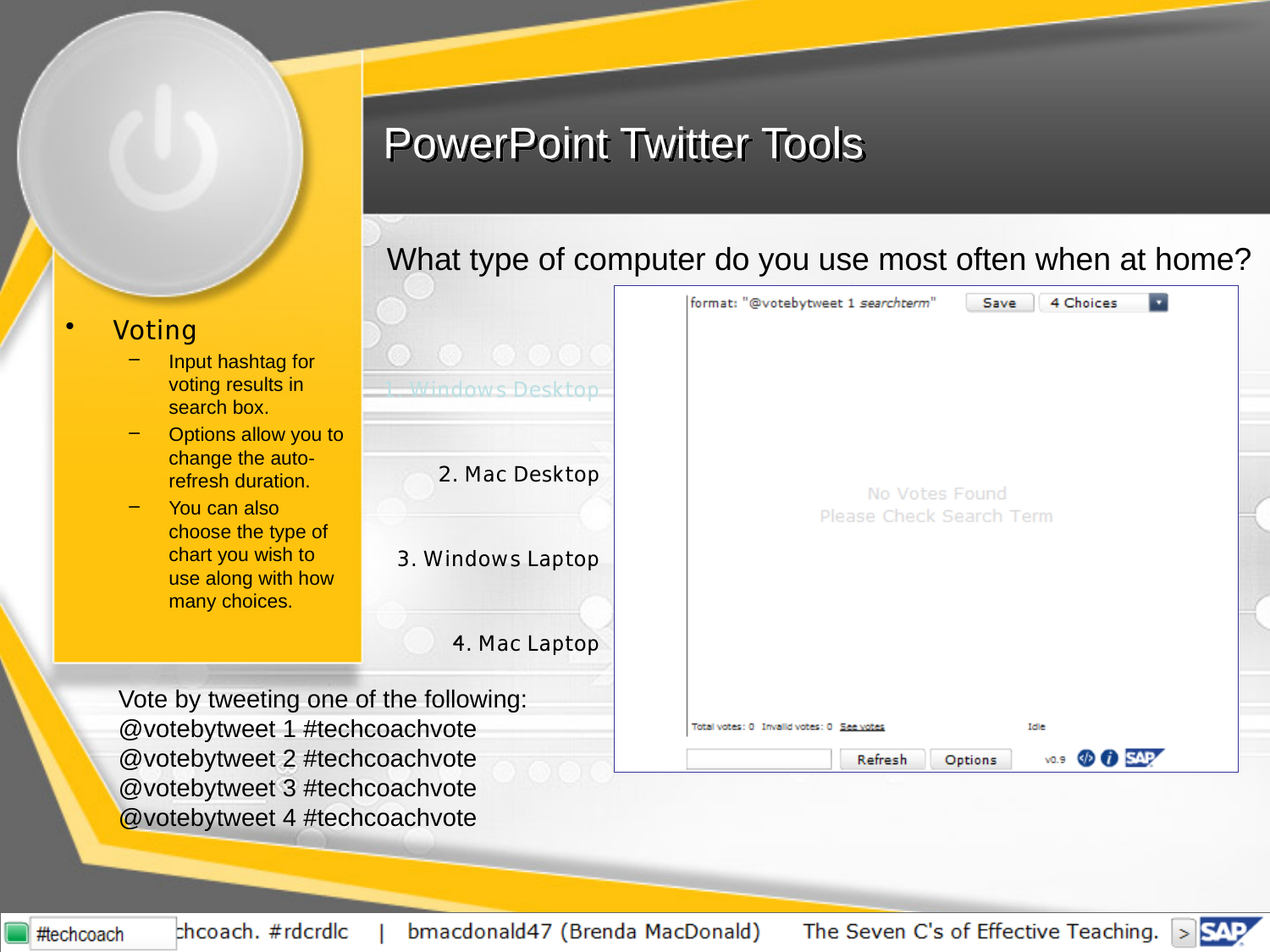

# PowerPoint Twitter Tools
What type of computer do you use most often when at home?
Voting
Input hashtag for voting results in search box.
Options allow you to change the auto-refresh duration.
You can also choose the type of chart you wish to use along with how many choices.
| 1. Windows Desktop |
| --- |
| 2. Mac Desktop |
| 3. Windows Laptop |
| 4. Mac Laptop |
Vote by tweeting one of the following:
@votebytweet 1 #techcoachvote
@votebytweet 2 #techcoachvote
@votebytweet 3 #techcoachvote
@votebytweet 4 #techcoachvote